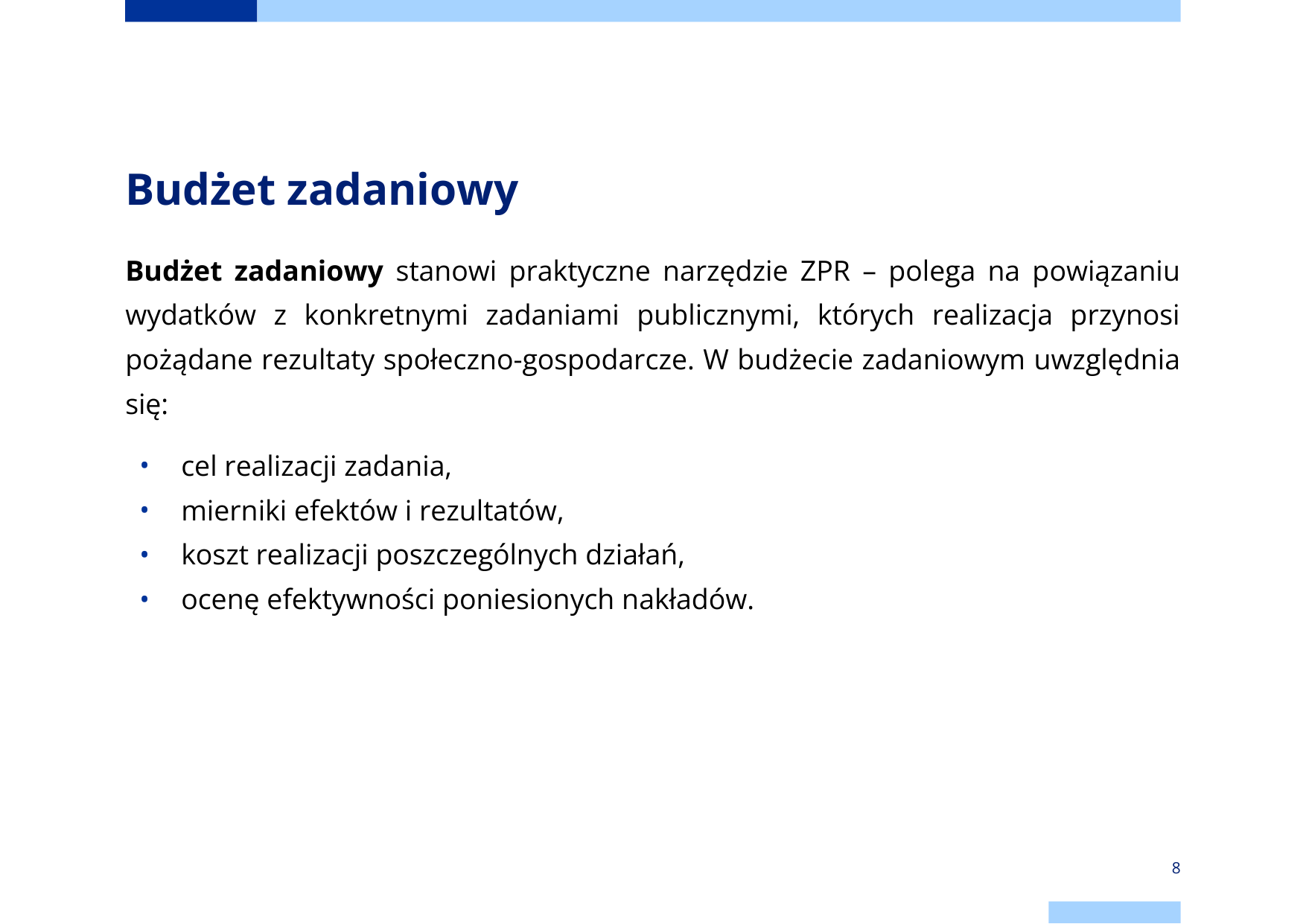

# Budżet zadaniowy
Budżet zadaniowy stanowi praktyczne narzędzie ZPR – polega na powiązaniu wydatków z konkretnymi zadaniami publicznymi, których realizacja przynosi pożądane rezultaty społeczno-gospodarcze. W budżecie zadaniowym uwzględnia się:
cel realizacji zadania,
mierniki efektów i rezultatów,
koszt realizacji poszczególnych działań,
ocenę efektywności poniesionych nakładów.

8